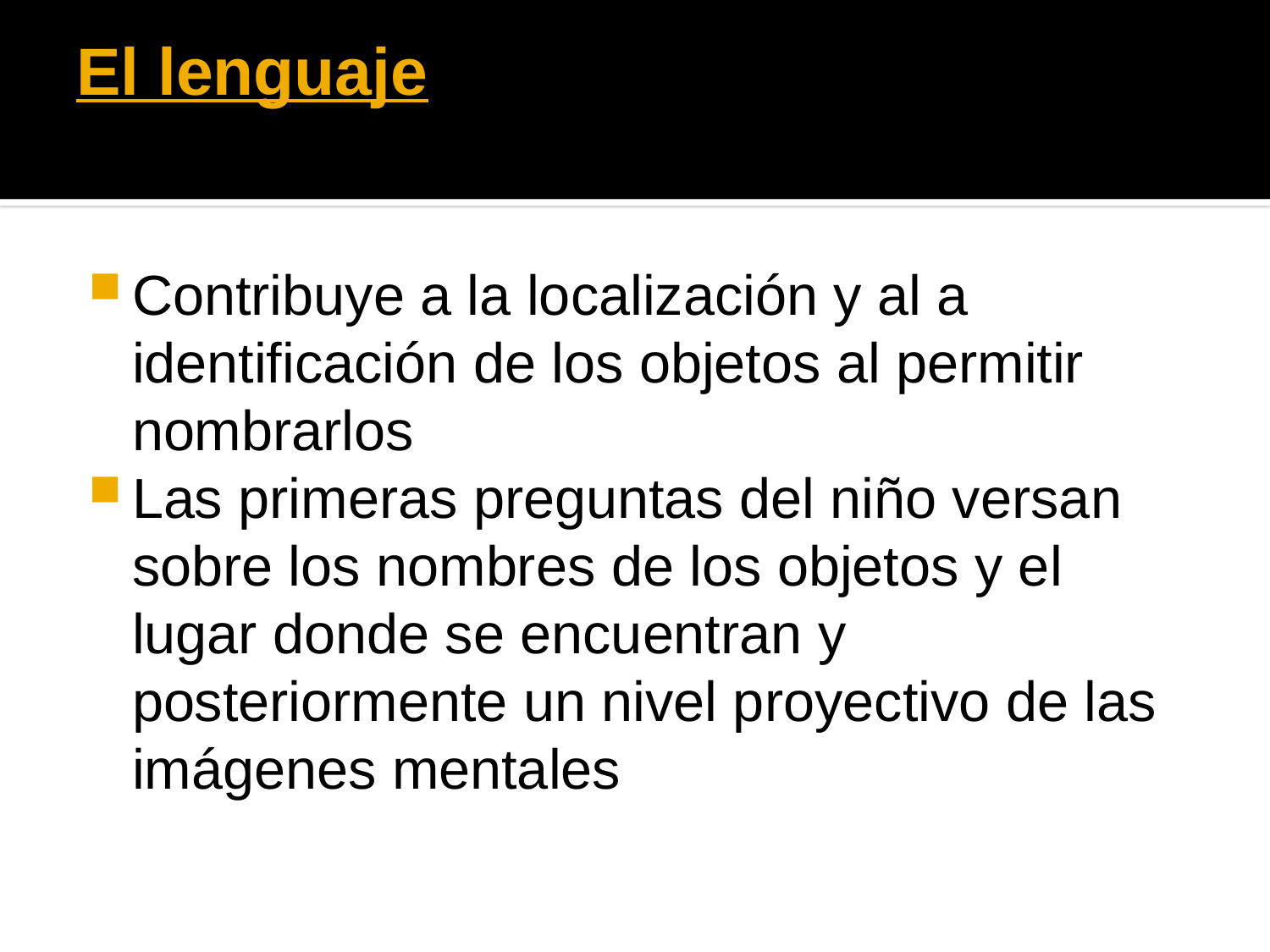

# El lenguaje
Contribuye a la localización y al a identificación de los objetos al permitir nombrarlos
Las primeras preguntas del niño versan sobre los nombres de los objetos y el lugar donde se encuentran y posteriormente un nivel proyectivo de las imágenes mentales